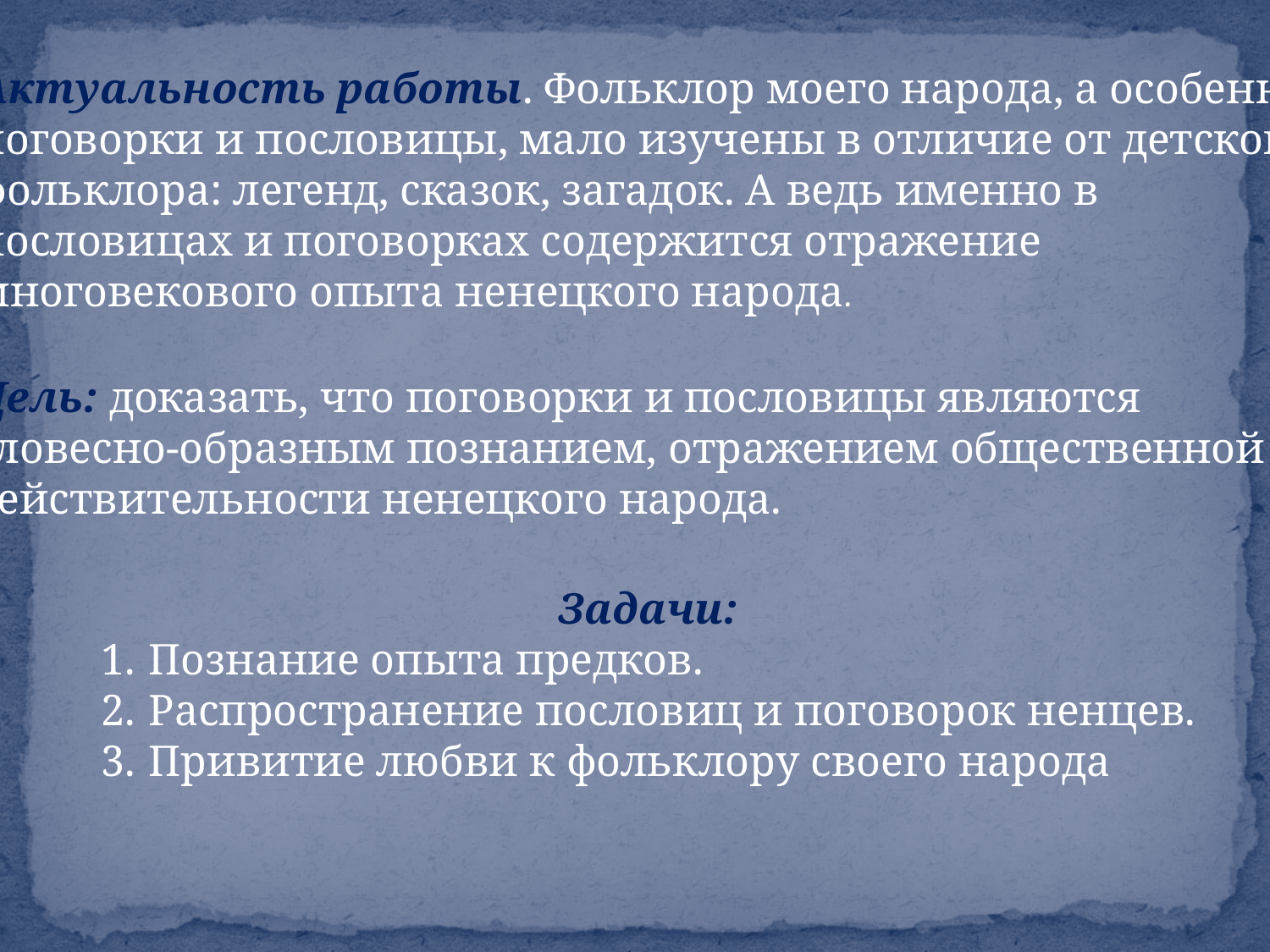

Актуальность работы. Фольклор моего народа, а особенно
поговорки и пословицы, мало изучены в отличие от детского
фольклора: легенд, сказок, загадок. А ведь именно в
пословицах и поговорках содержится отражение
многовекового опыта ненецкого народа.

Цель: доказать, что поговорки и пословицы являются
словесно-образным познанием, отражением общественной
действительности ненецкого народа.
Задачи:
Познание опыта предков.
Распространение пословиц и поговорок ненцев.
Привитие любви к фольклору своего народа